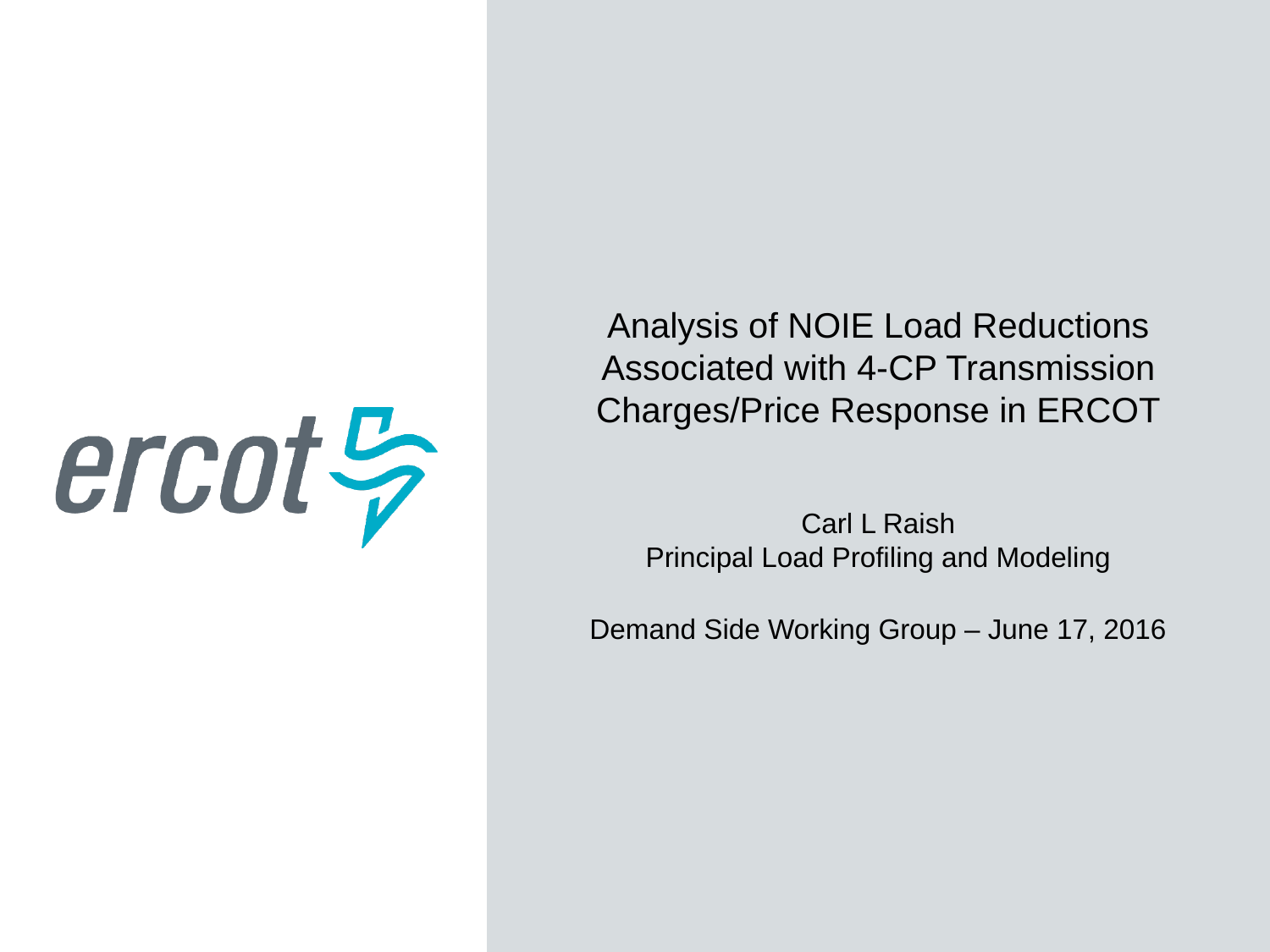

Analysis of NOIE Load Reductions Associated with 4-CP Transmission Charges/Price Response in ERCOT

Carl L Raish
Principal Load Profiling and Modeling

Demand Side Working Group – June 17, 2016